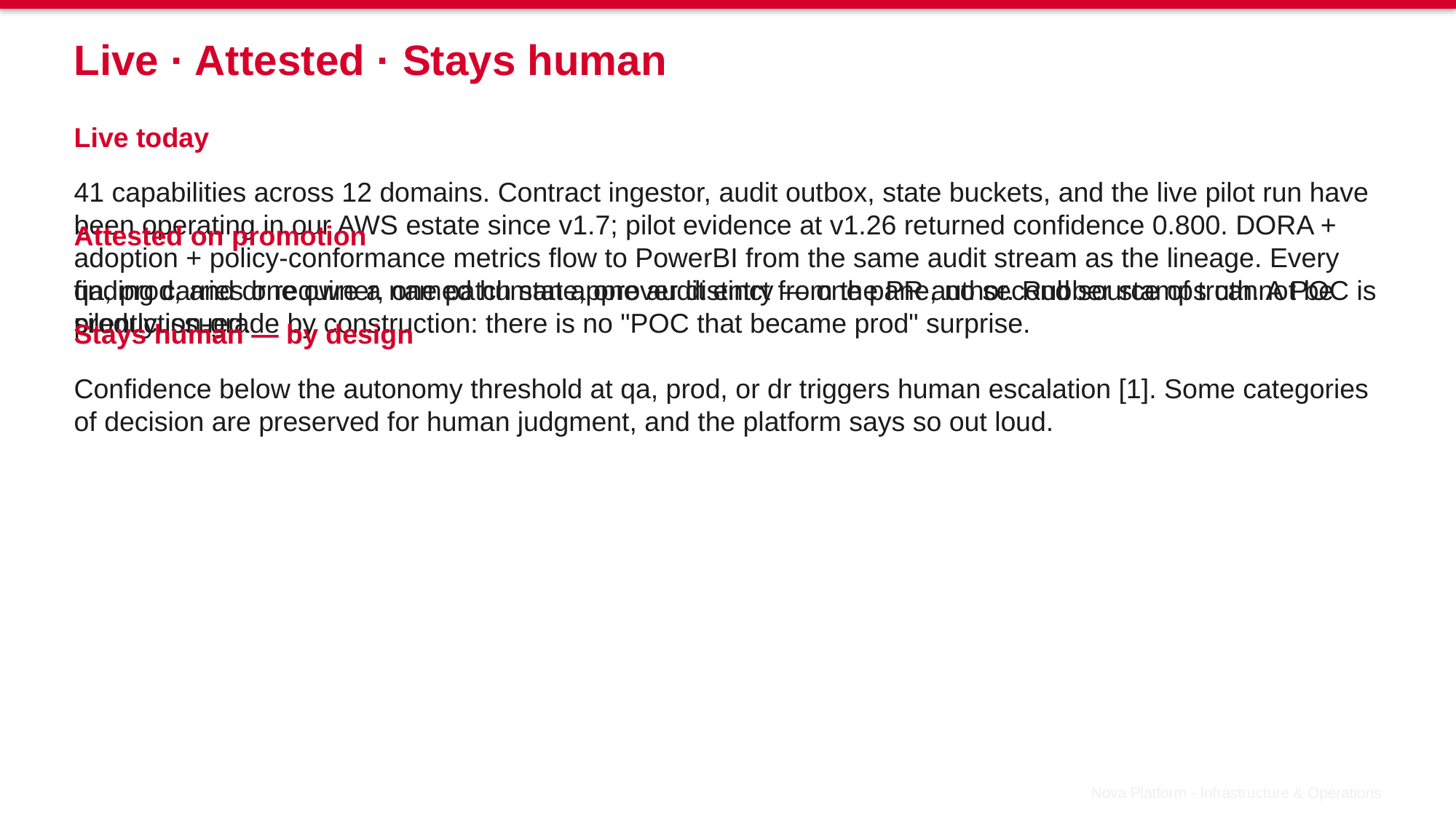

Live · Attested · Stays human
Live today
41 capabilities across 12 domains. Contract ingestor, audit outbox, state buckets, and the live pilot run have been operating in our AWS estate since v1.7; pilot evidence at v1.26 returned confidence 0.800. DORA + adoption + policy-conformance metrics flow to PowerBI from the same audit stream as the lineage. Every finding carries one owner, one patch state, one audit entry — one pane, no second source of truth. A POC is production-grade by construction: there is no "POC that became prod" surprise.
Attested on promotion
qa, prod, and dr require a named human approver distinct from the PR author. Rubber stamps cannot be silently issued.
Stays human — by design
Confidence below the autonomy threshold at qa, prod, or dr triggers human escalation [1]. Some categories of decision are preserved for human judgment, and the platform says so out loud.
Nova Platform - Infrastructure & Operations